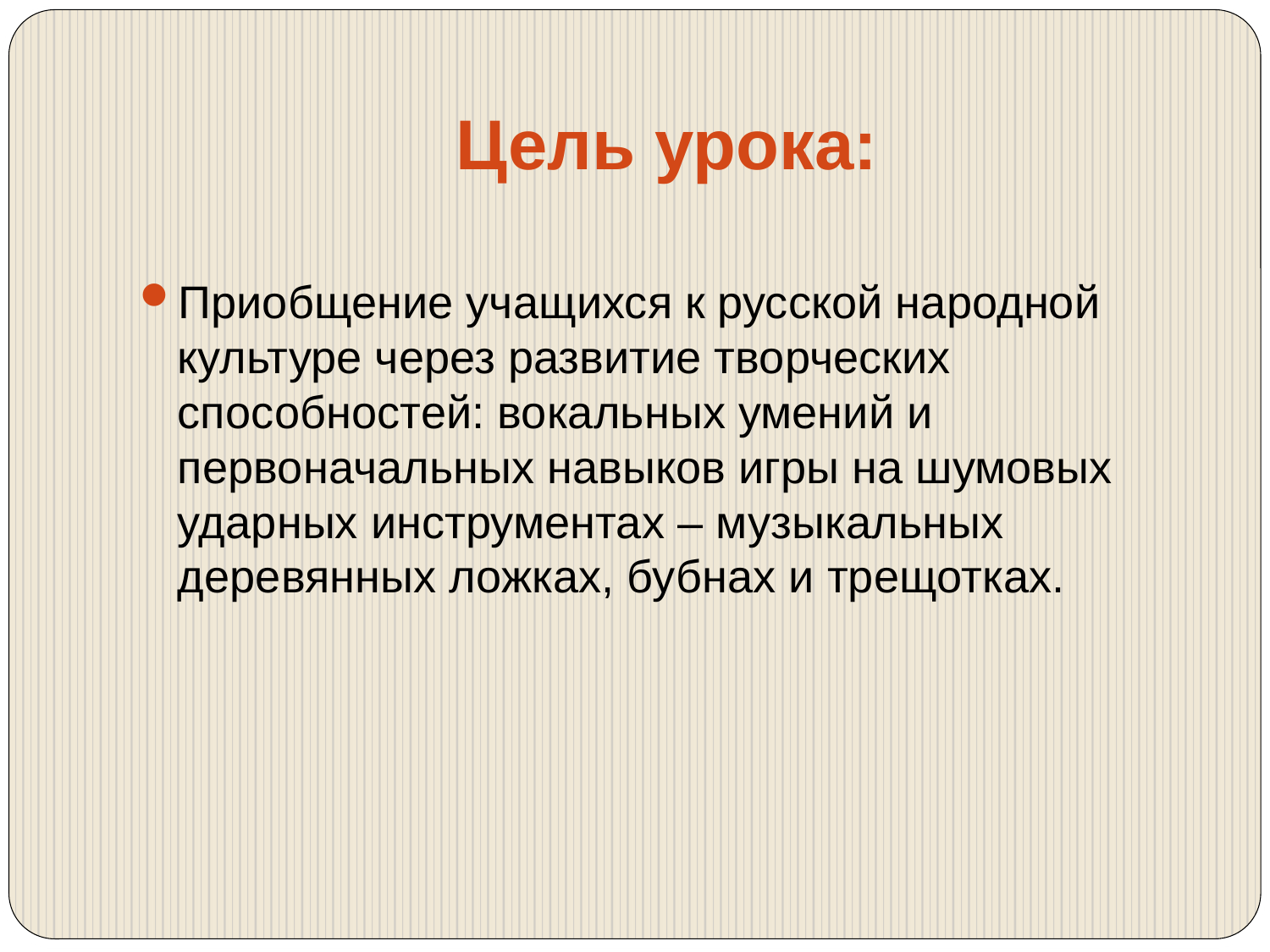

# Цель урока:

Приобщение учащихся к русской народной культуре через развитие творческих способностей: вокальных умений и первоначальных навыков игры на шумовых ударных инструментах – музыкальных деревянных ложках, бубнах и трещотках.